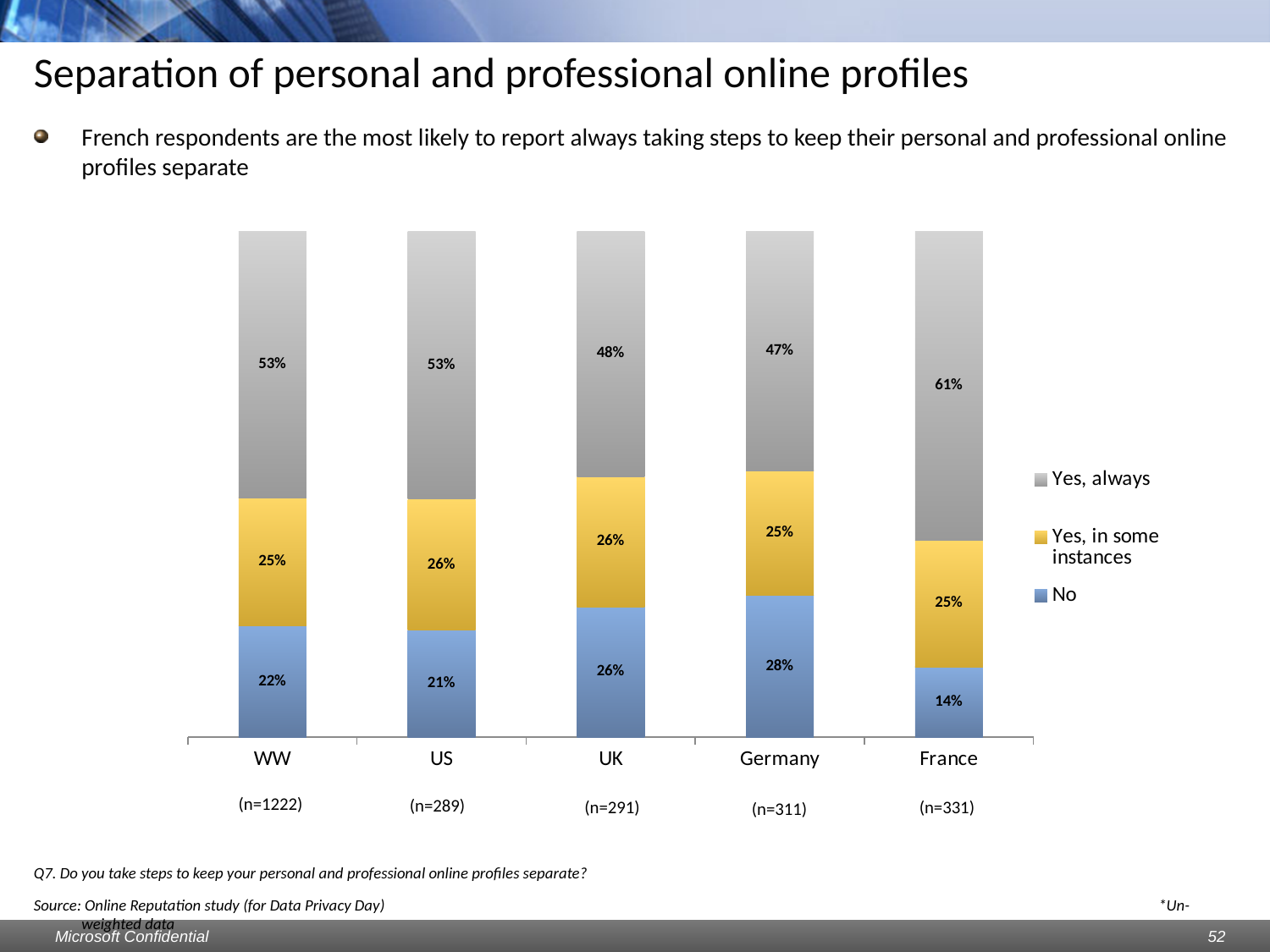

# Separation of personal and professional online profiles
French respondents are the most likely to report always taking steps to keep their personal and professional online profiles separate

### Chart

| Category | No                       | Yes, in some instances   | Yes, always              |
|---|---|---|---|
| WW | 0.22013093289689128 | 0.25368248772504376 | 0.5261865793780686 |
| US | 0.21107266435986158 | 0.2595155709342584 | 0.5294117647058824 |
| UK | 0.2577319587628866 | 0.2577319587628866 | 0.4845360824742268 |
| Germany | 0.2797427652733119 | 0.24758842443730059 | 0.47266881028939084 |
| France | 0.13897280966767372 | 0.2507552870090634 | 0.6102719033232636 |
(n=1222)
(n=289)
(n=291)
(n=331)
(n=311)
Q7. Do you take steps to keep your personal and professional online profiles separate?
Source: Online Reputation study (for Data Privacy Day) 						                 *Un-weighted data